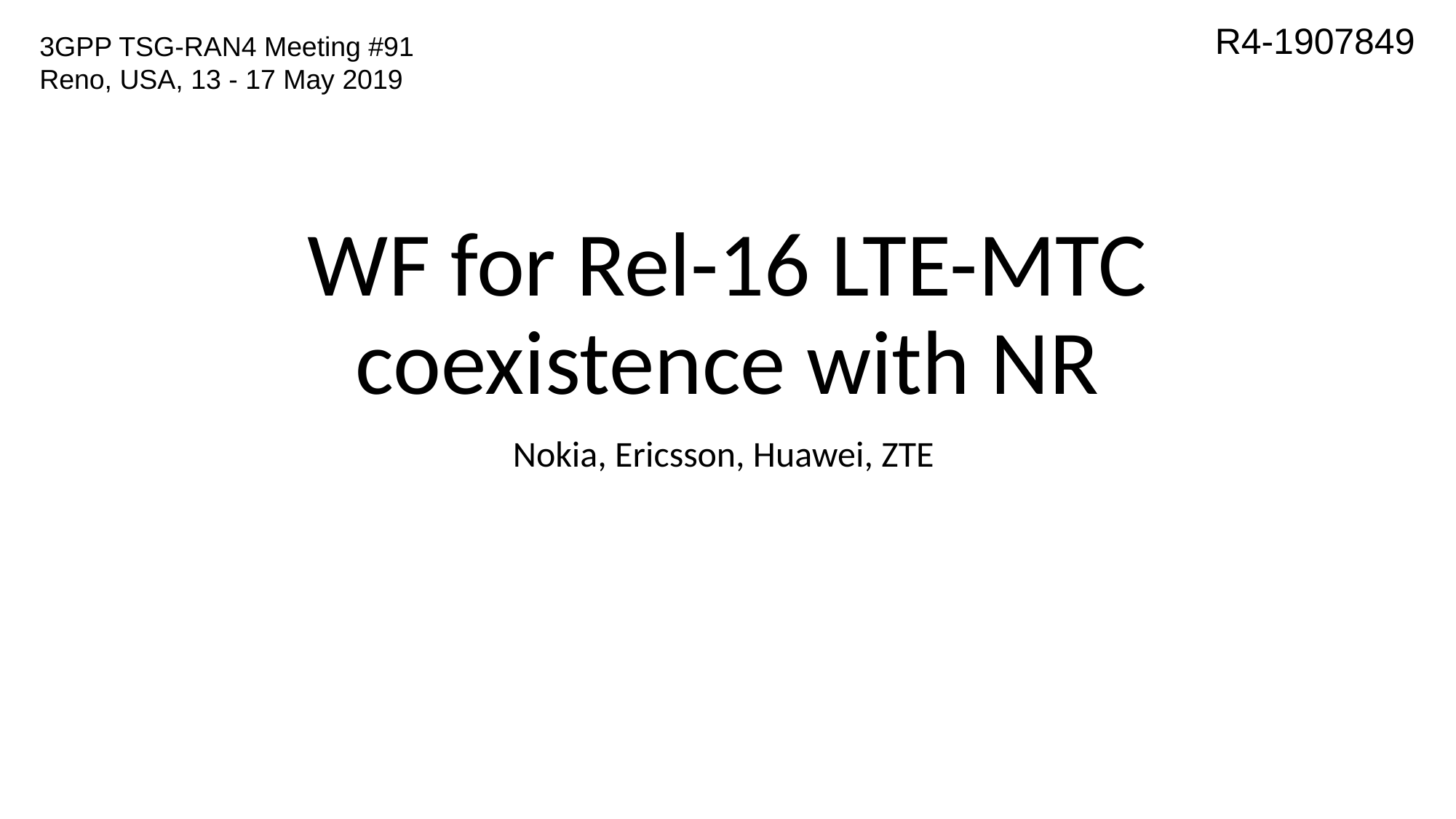

R4-1907849
3GPP TSG-RAN4 Meeting #91
Reno, USA, 13 - 17 May 2019
# WF for Rel-16 LTE-MTC coexistence with NR
Nokia, Ericsson, Huawei, ZTE